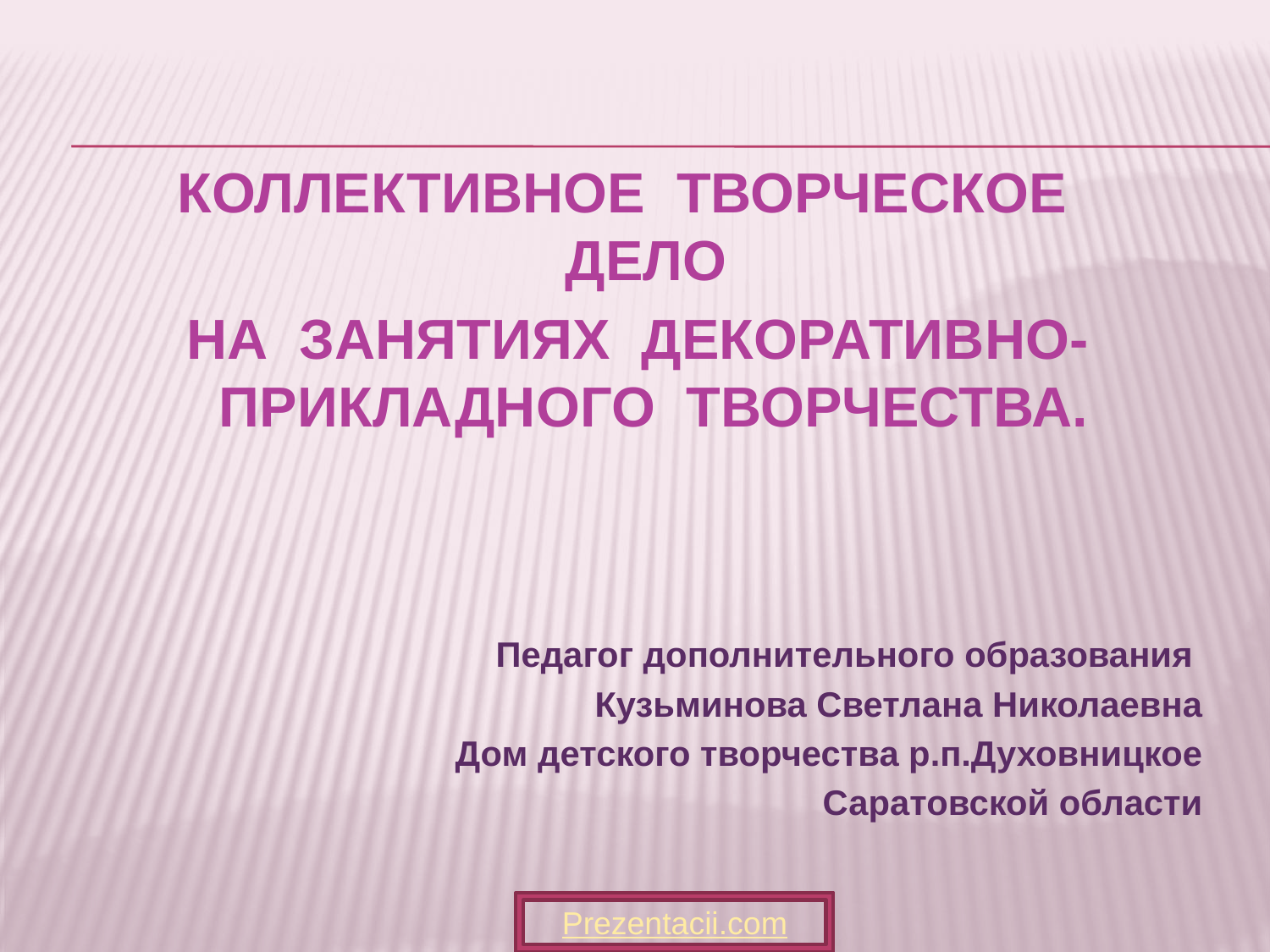

КОЛЛЕКТИВНОЕ  ТВОРЧЕСКОЕ  ДЕЛО
 НА  ЗАНЯТИЯХ  ДЕКОРАТИВНО-ПРИКЛАДНОГО  ТВОРЧЕСТВА.

 Педагог дополнительного образования
Кузьминова Светлана Николаевна
Дом детского творчества р.п.Духовницкое
Саратовской области
Prezentacii.com